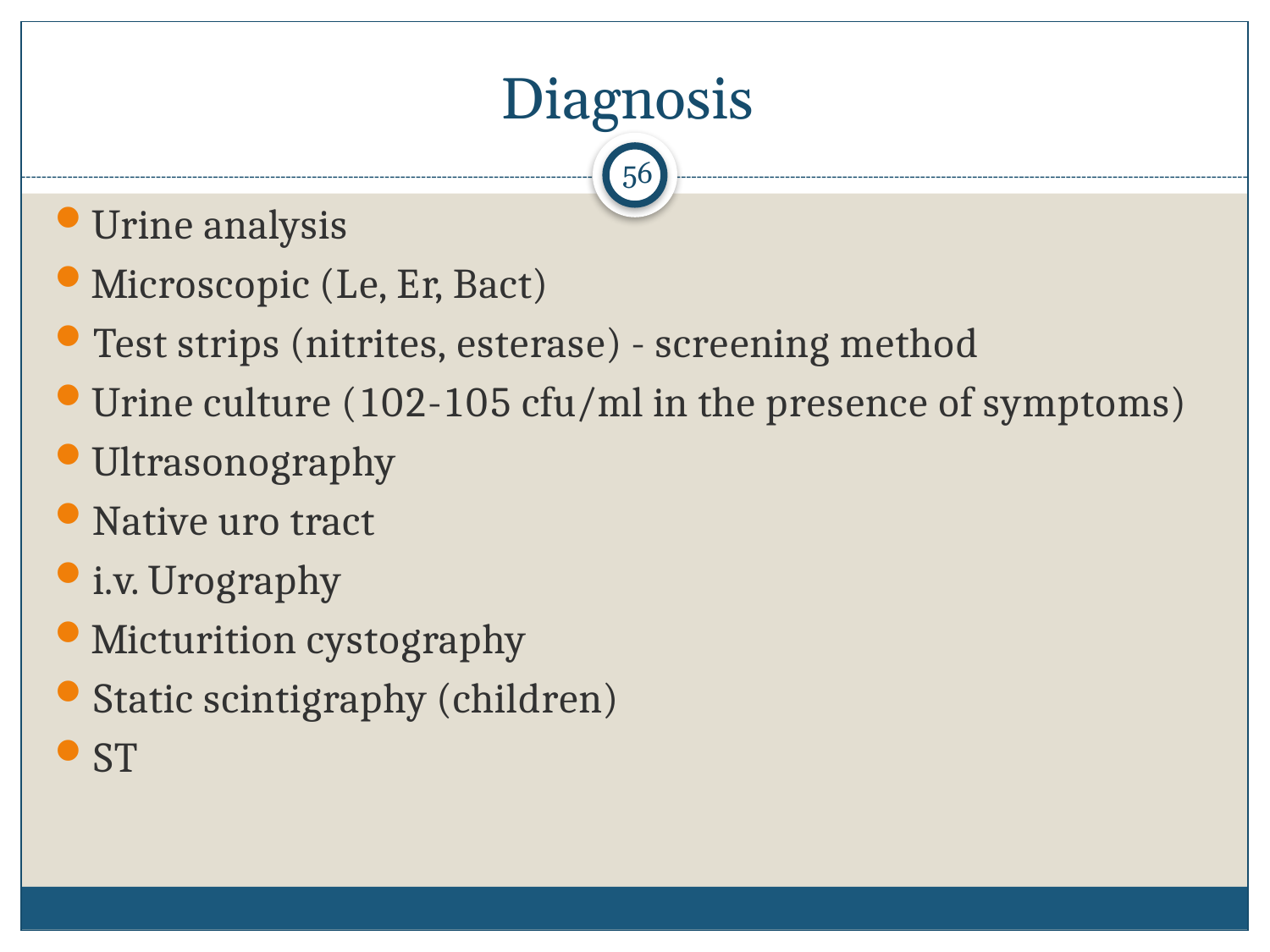

# Diagnosis
56
Urine analysis
Microscopic (Le, Er, Bact)
Test strips (nitrites, esterase) - screening method
Urine culture (102-105 cfu/ml in the presence of symptoms)
Ultrasonography
Native uro tract
i.v. Urography
Micturition cystography
Static scintigraphy (children)
ST